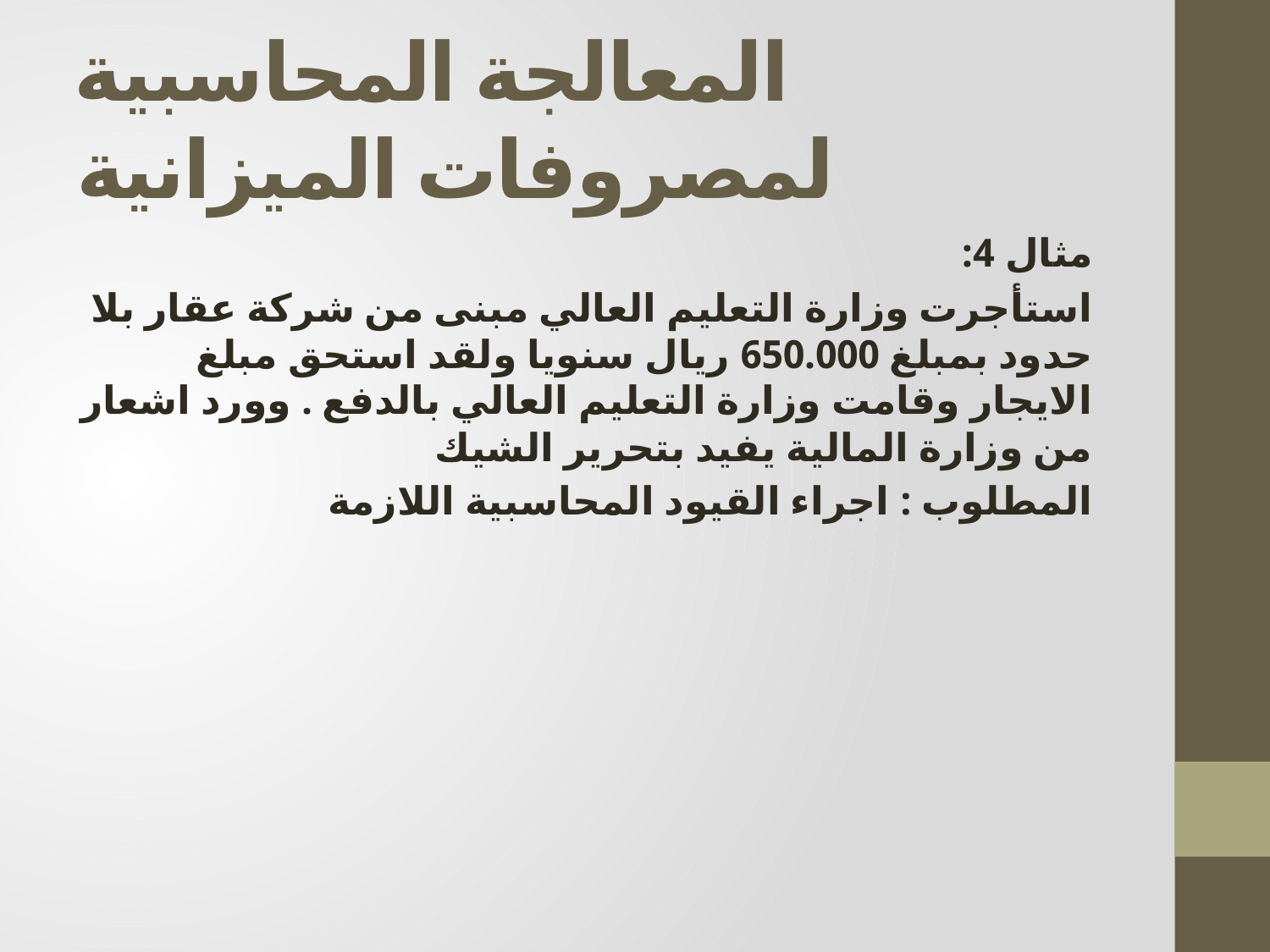

# المعالجة المحاسبية لمصروفات الميزانية
مثال 4:
استأجرت وزارة التعليم العالي مبنى من شركة عقار بلا حدود بمبلغ 650.000 ريال سنويا ولقد استحق مبلغ الايجار وقامت وزارة التعليم العالي بالدفع . وورد اشعار من وزارة المالية يفيد بتحرير الشيك
المطلوب : اجراء القيود المحاسبية اللازمة